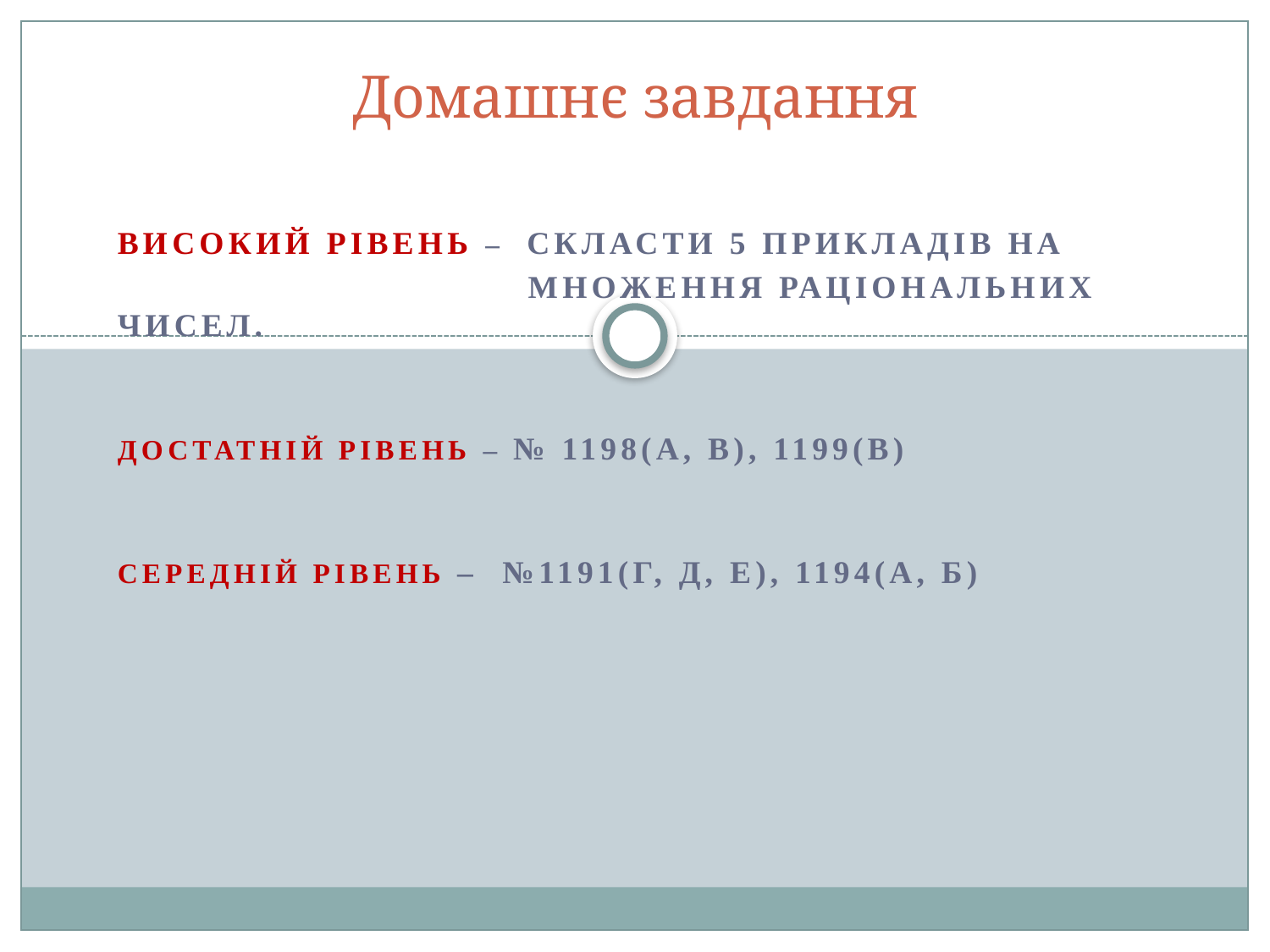

# Домашнє завдання
Високий рівень –  скласти 5 прикладів на
                                 множення раціональних чисел.

Достатній рівень – № 1198(а, в), 1199(в)

Середній рівень –  №1191(г, д, е), 1194(а, б)